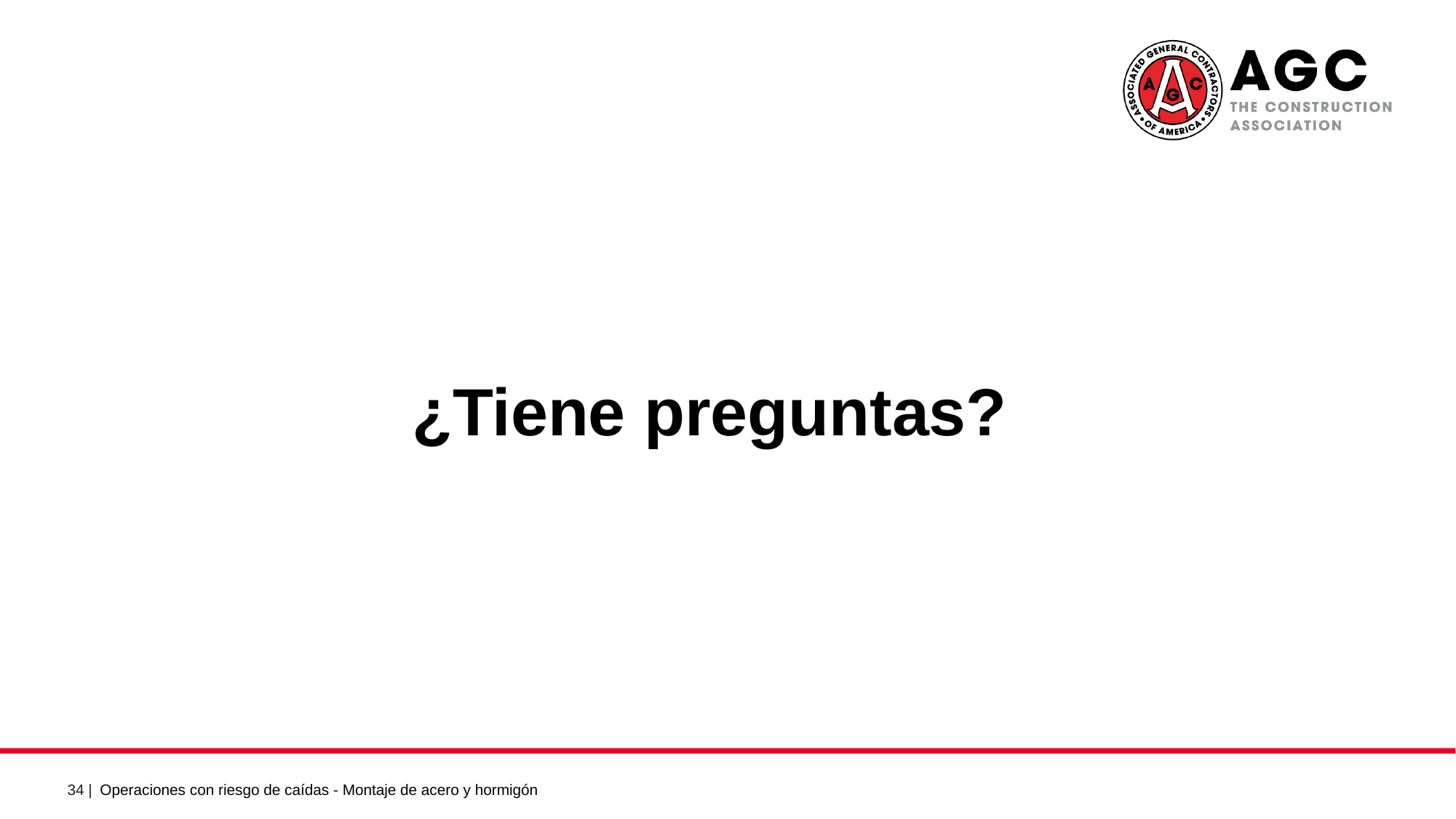

¿Tiene preguntas?
Operaciones con riesgo de caídas - Montaje de acero y hormigón